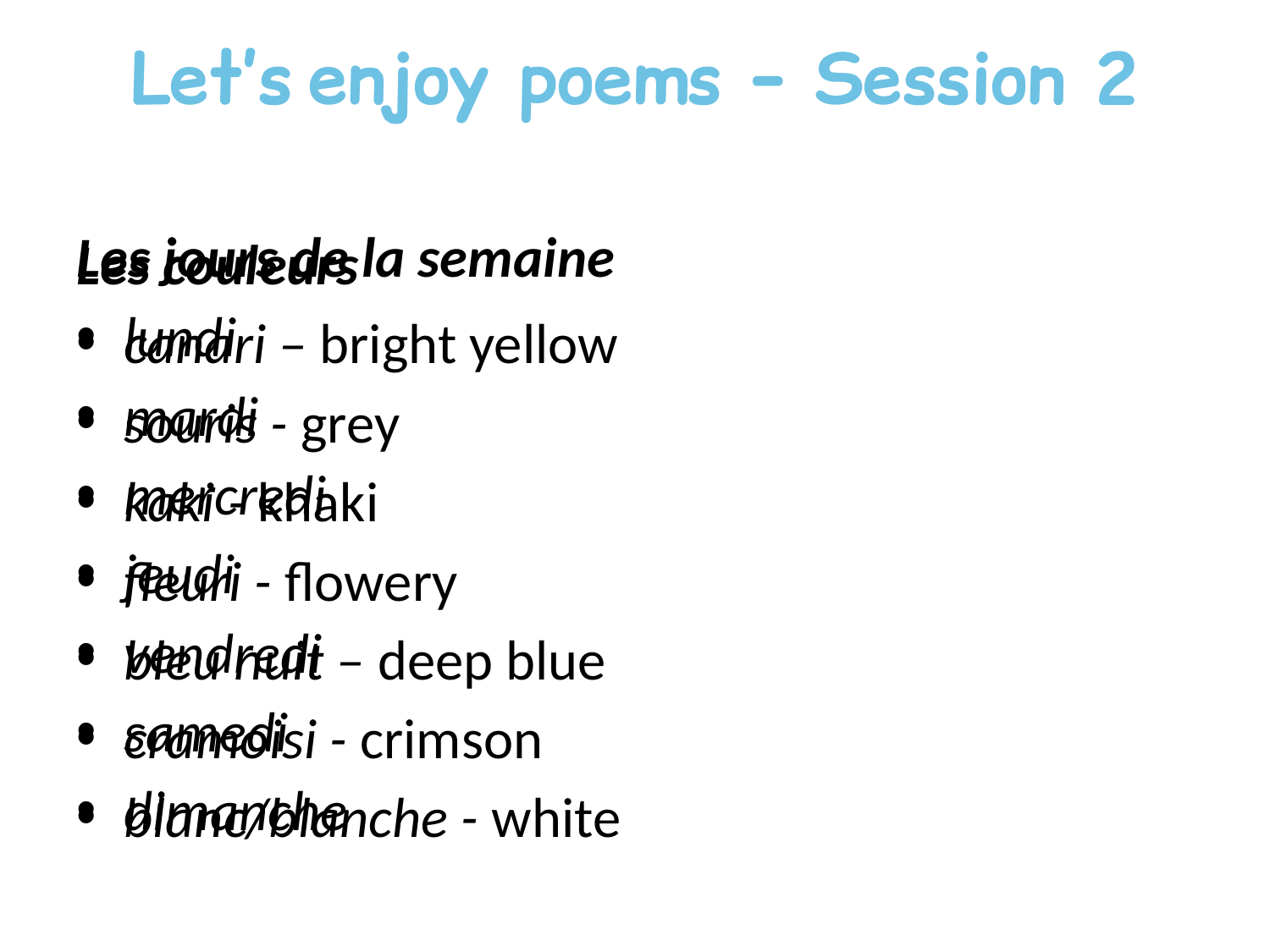

# Let’s enjoy poems – Session 2
Les jours de la semaine
lundi
mardi
mercredi
jeudi
vendredi
samedi
dimanche
Les couleurs
canari – bright yellow
souris - grey
kaki - khaki
fleuri - flowery
bleu nuit – deep blue
cramoisi - crimson
blanc/blanche - white